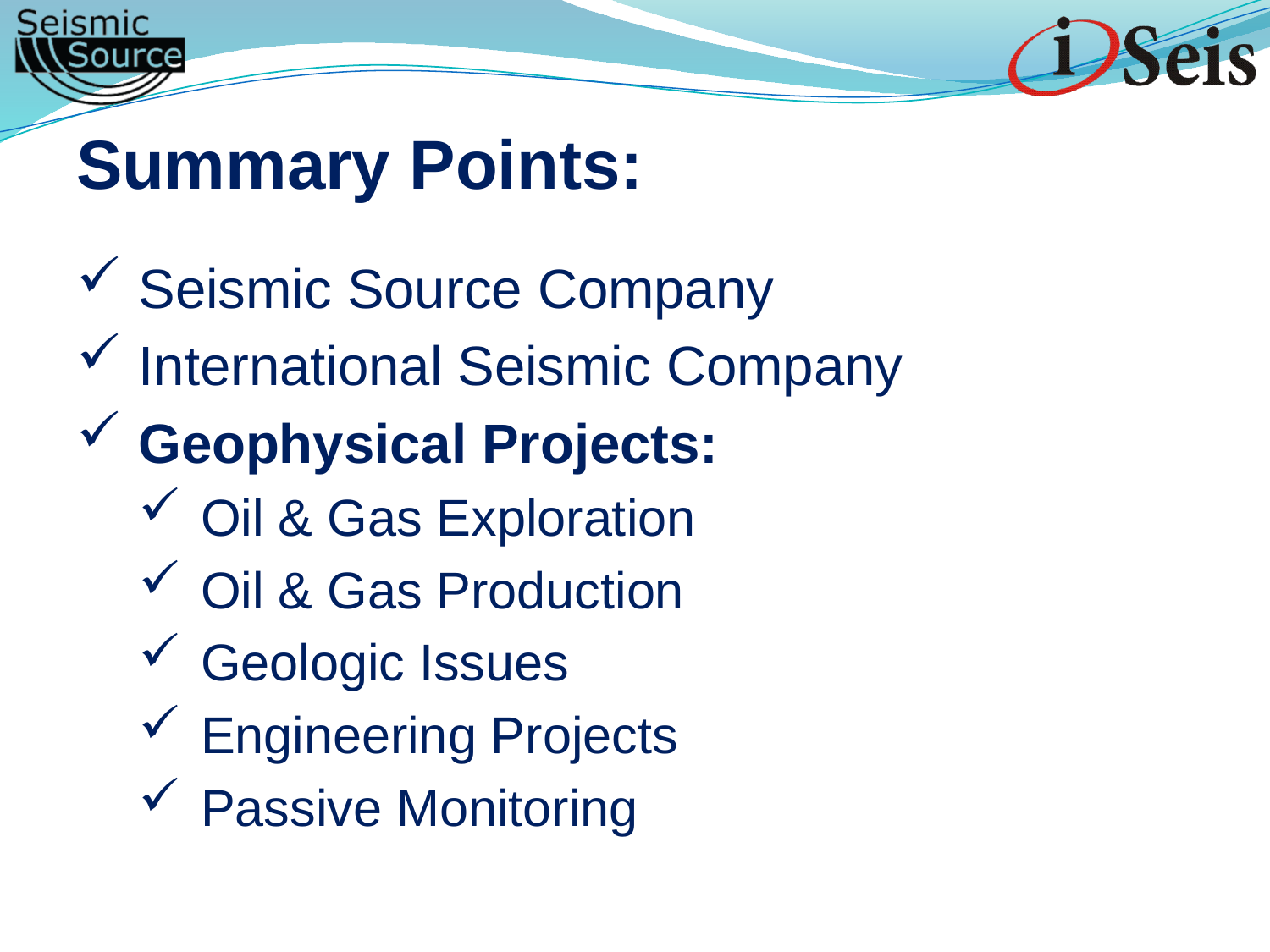

Summary Points:

Seismic Source Company
International Seismic Company
Geophysical Projects:
Oil & Gas Exploration
Oil & Gas Production
Geologic Issues
Engineering Projects
Passive Monitoring